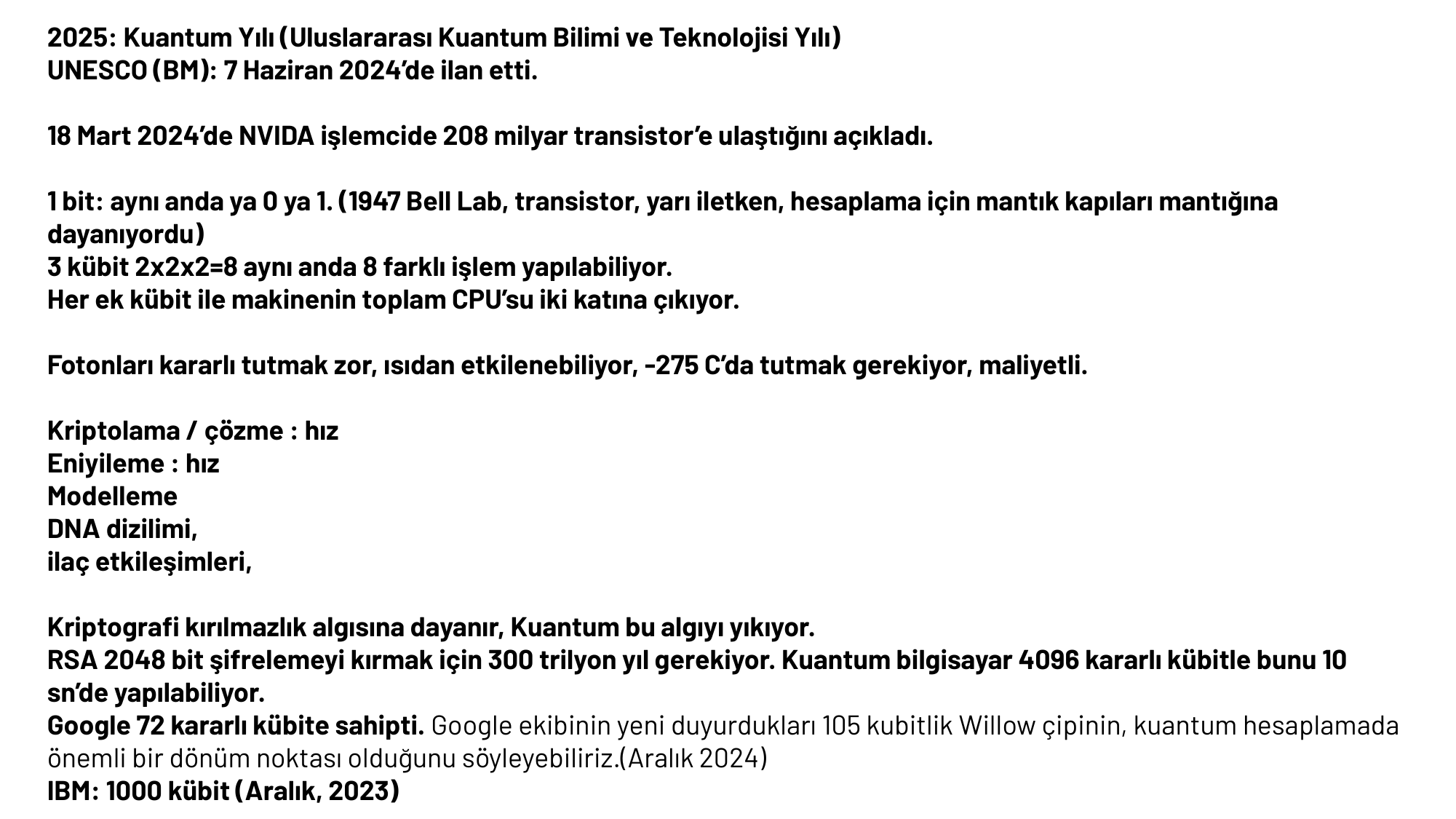

2025: Kuantum Yılı (Uluslararası Kuantum Bilimi ve Teknolojisi Yılı)
UNESCO (BM): 7 Haziran 2024’de ilan etti.

18 Mart 2024’de NVIDA işlemcide 208 milyar transistor’e ulaştığını açıkladı.

1 bit: aynı anda ya 0 ya 1. (1947 Bell Lab, transistor, yarı iletken, hesaplama için mantık kapıları mantığına dayanıyordu)
3 kübit 2x2x2=8 aynı anda 8 farklı işlem yapılabiliyor.
Her ek kübit ile makinenin toplam CPU’su iki katına çıkıyor.

Fotonları kararlı tutmak zor, ısıdan etkilenebiliyor, -275 C’da tutmak gerekiyor, maliyetli.

Kriptolama / çözme : hız
Eniyileme : hız
Modelleme
DNA dizilimi,
ilaç etkileşimleri,

Kriptografi kırılmazlık algısına dayanır, Kuantum bu algıyı yıkıyor.
RSA 2048 bit şifrelemeyi kırmak için 300 trilyon yıl gerekiyor. Kuantum bilgisayar 4096 kararlı kübitle bunu 10 sn’de yapılabiliyor.
Google 72 kararlı kübite sahipti. Google ekibinin yeni duyurdukları 105 kubitlik Willow çipinin, kuantum hesaplamada önemli bir dönüm noktası olduğunu söyleyebiliriz.(Aralık 2024)
IBM: 1000 kübit (Aralık, 2023)